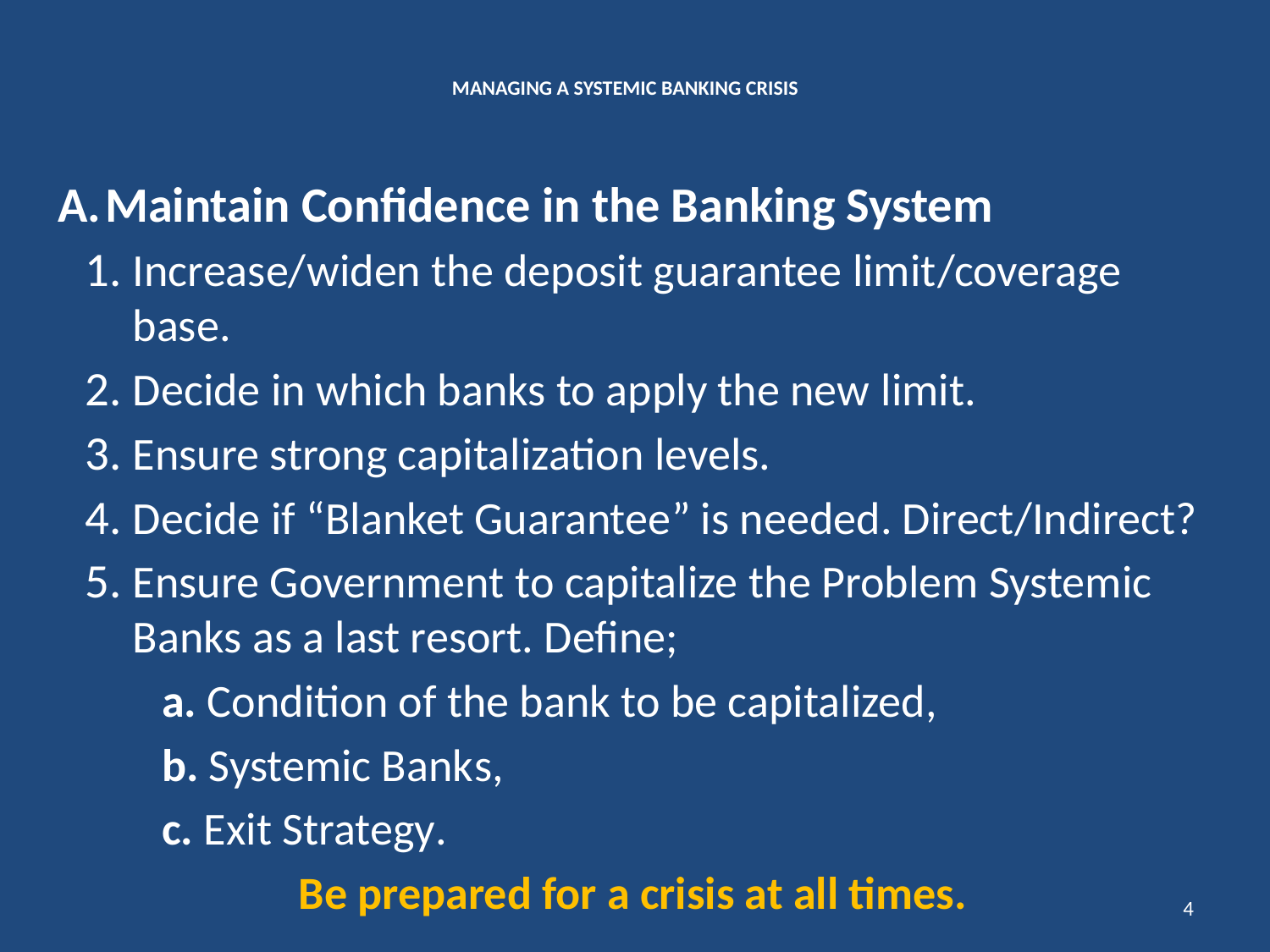

# MANAGING A SYSTEMIC BANKING CRISIS
Maintain Confidence in the Banking System
Increase/widen the deposit guarantee limit/coverage base.
Decide in which banks to apply the new limit.
Ensure strong capitalization levels.
Decide if “Blanket Guarantee” is needed. Direct/Indirect?
Ensure Government to capitalize the Problem Systemic Banks as a last resort. Define;
     a. Condition of the bank to be capitalized,
     b. Systemic Banks,
     c. Exit Strategy.
Be prepared for a crisis at all times.
4